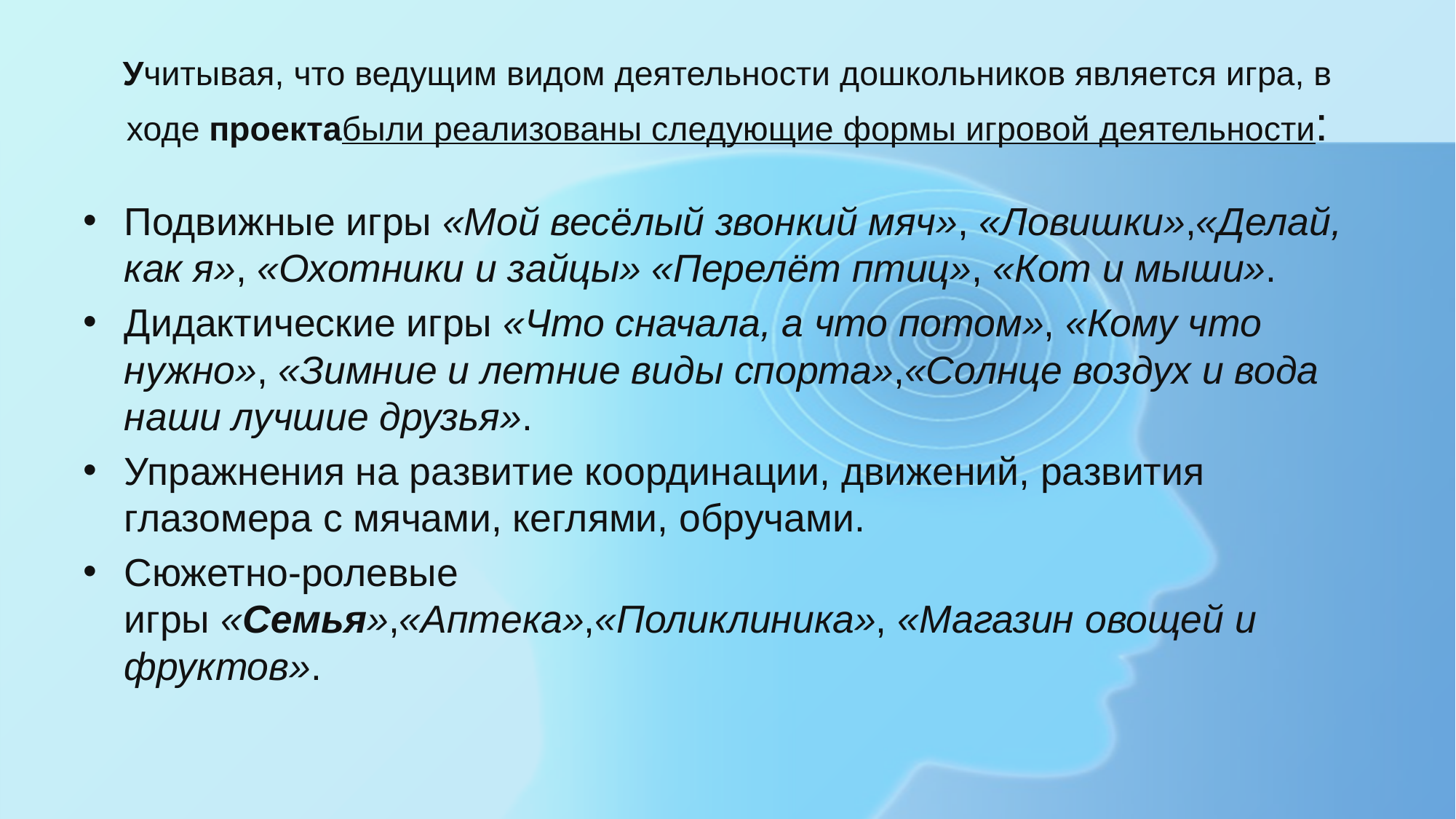

# Учитывая, что ведущим видом деятельности дошкольников является игра, в ходе проектабыли реализованы следующие формы игровой деятельности:
Подвижные игры «Мой весёлый звонкий мяч», «Ловишки»,«Делай, как я», «Охотники и зайцы» «Перелёт птиц», «Кот и мыши».
Дидактические игры «Что сначала, а что потом», «Кому что нужно», «Зимние и летние виды спорта»,«Солнце воздух и вода наши лучшие друзья».
Упражнения на развитие координации, движений, развития глазомера с мячами, кеглями, обручами.
Сюжетно-ролевые игры «Семья»,«Аптека»,«Поликлиника», «Магазин овощей и фруктов».